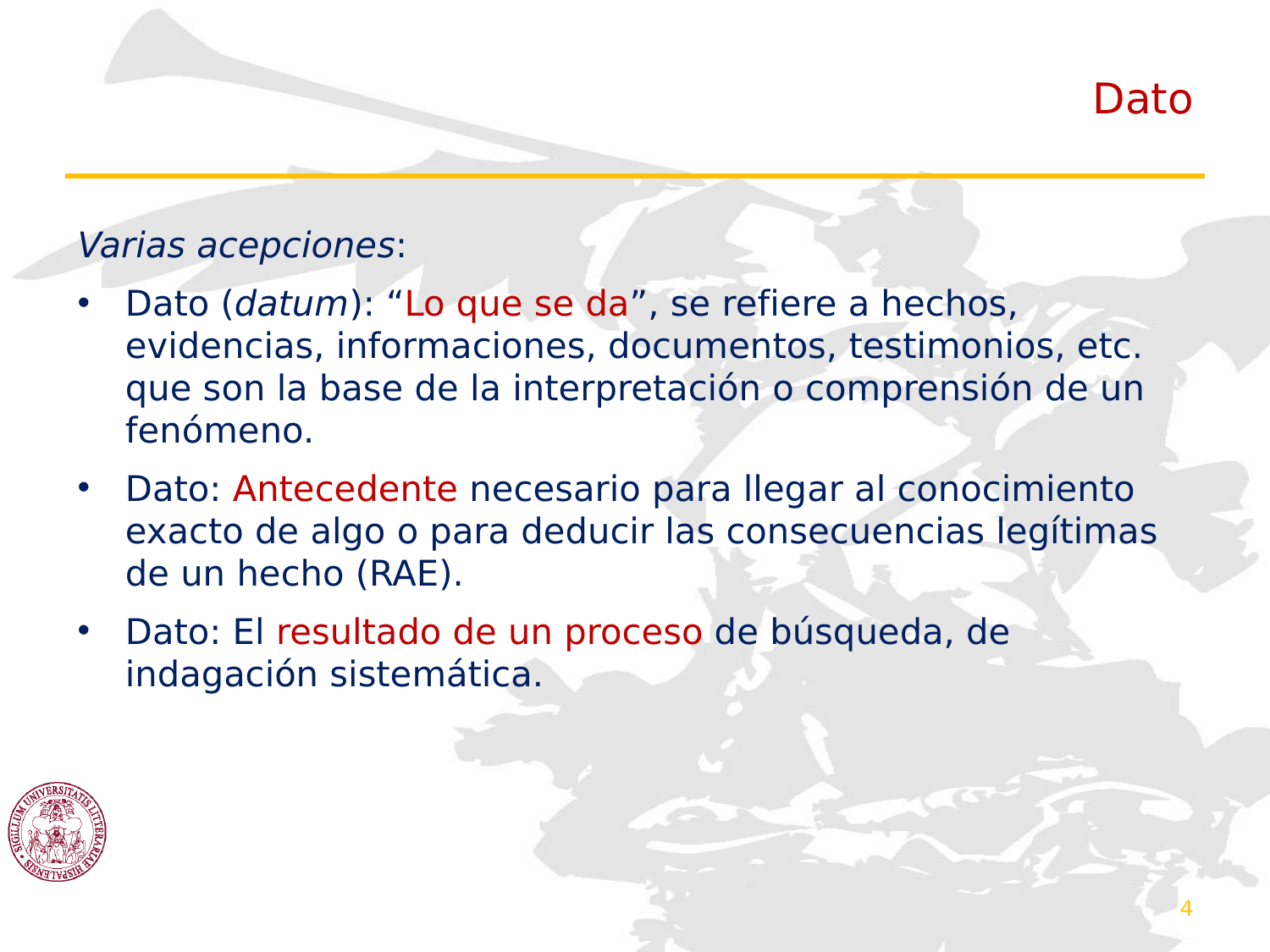

# Dato
Varias acepciones:
Dato (datum): “Lo que se da”, se refiere a hechos, evidencias, informaciones, documentos, testimonios, etc. que son la base de la interpretación o comprensión de un fenómeno.
Dato: Antecedente necesario para llegar al conocimiento exacto de algo o para deducir las consecuencias legítimas de un hecho (RAE).
Dato: El resultado de un proceso de búsqueda, de indagación sistemática.
4